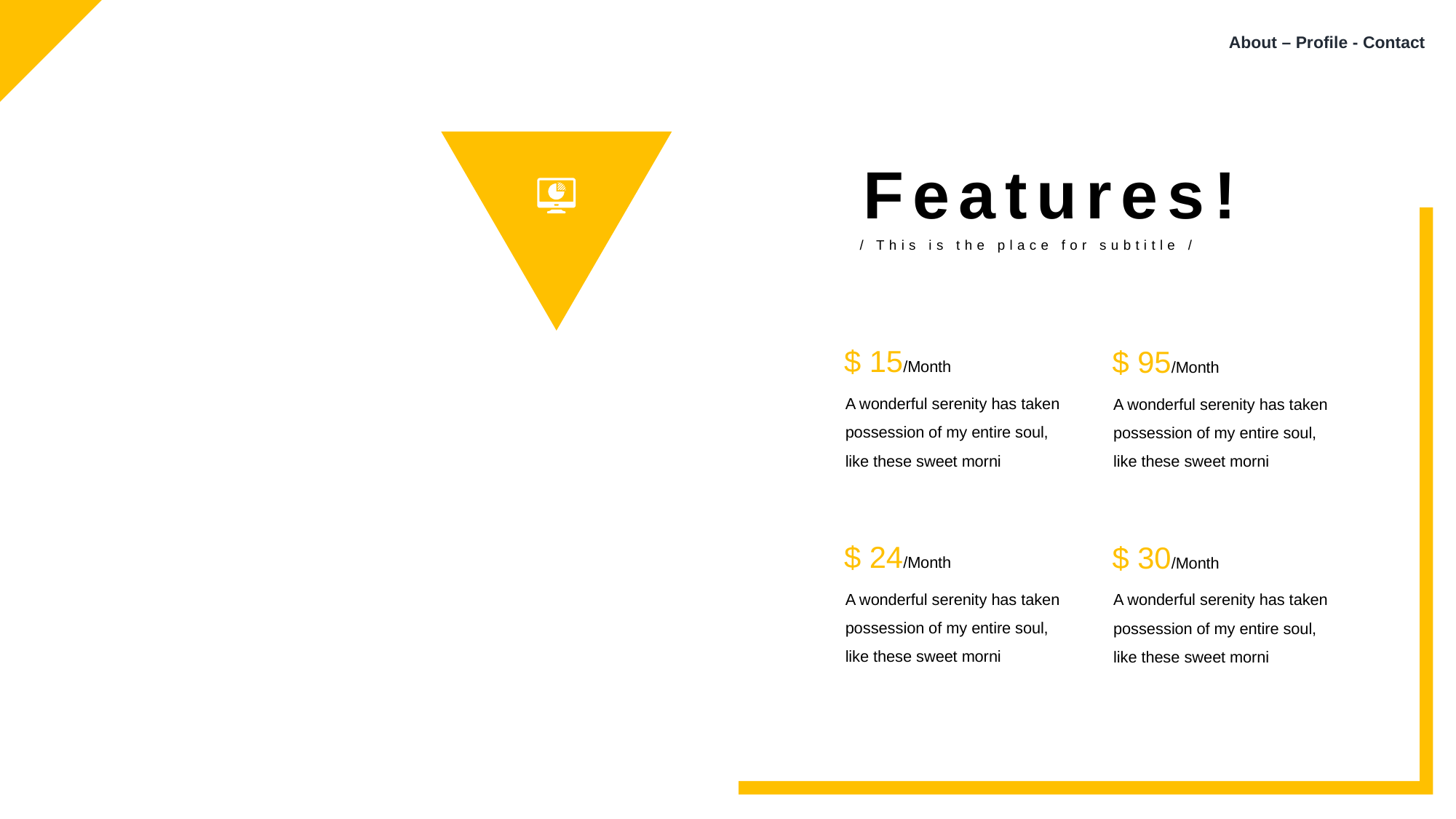

About – Profile - Contact

Features!
/ This is the place for subtitle /

$ 15/Month
$ 95/Month

A wonderful serenity has taken possession of my entire soul, like these sweet morni
A wonderful serenity has taken possession of my entire soul, like these sweet morni
$ 24/Month
$ 30/Month
A wonderful serenity has taken possession of my entire soul, like these sweet morni
A wonderful serenity has taken possession of my entire soul, like these sweet morni